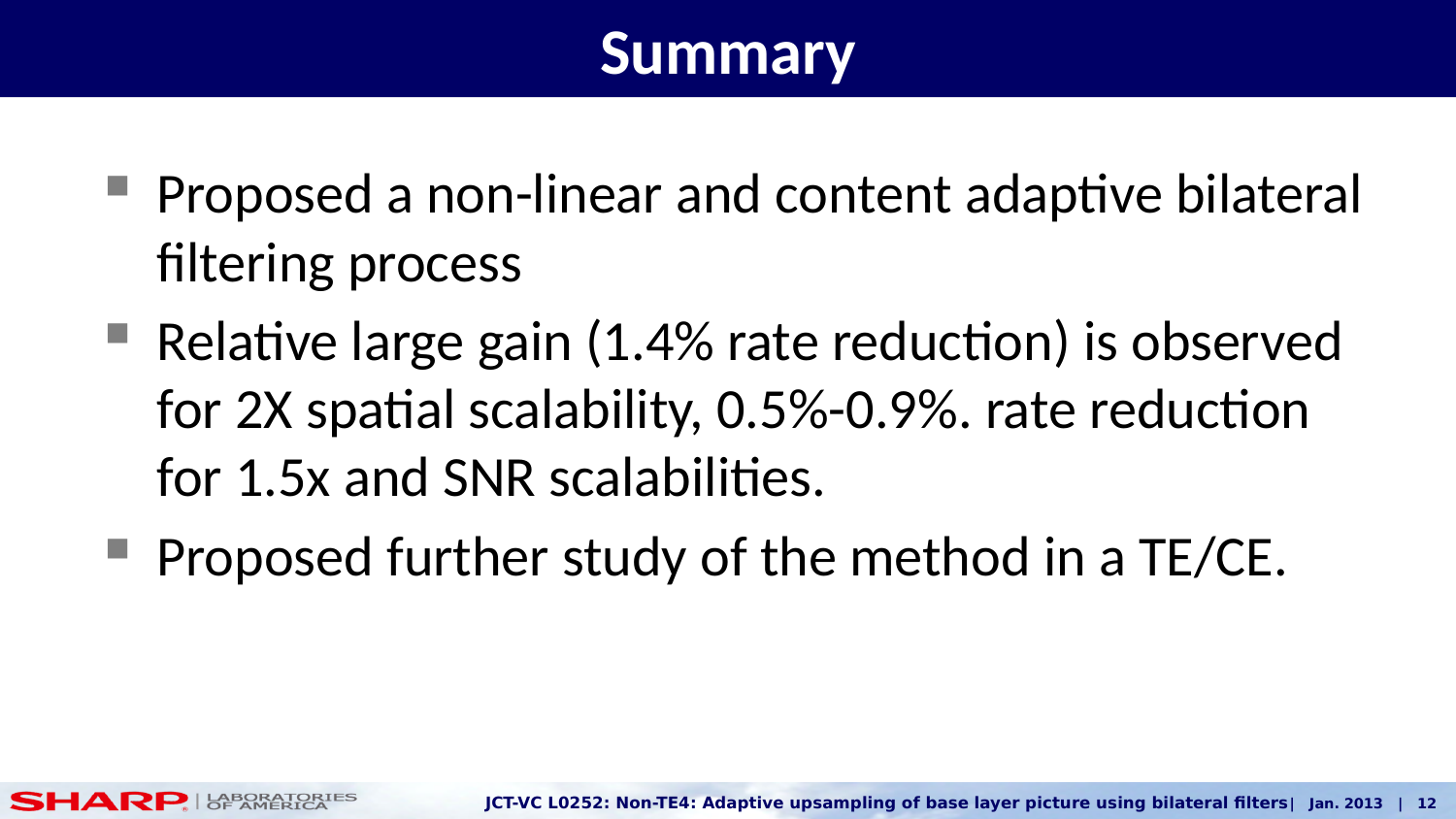

# Summary
Proposed a non-linear and content adaptive bilateral filtering process
Relative large gain (1.4% rate reduction) is observed for 2X spatial scalability, 0.5%-0.9%. rate reduction for 1.5x and SNR scalabilities.
Proposed further study of the method in a TE/CE.